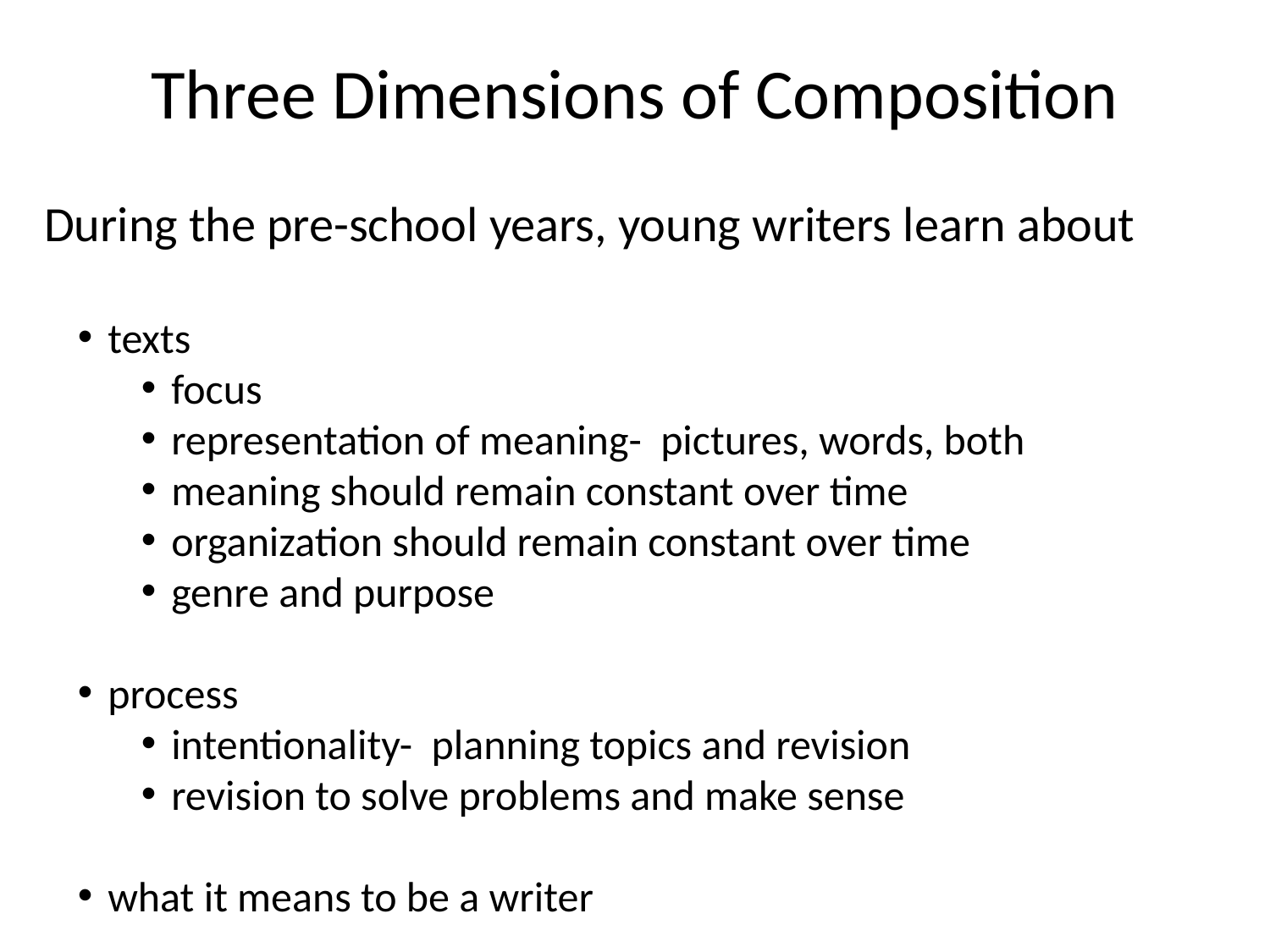

Three Dimensions of Composition

During the pre-school years, young writers learn about

texts
focus
representation of meaning-  pictures, words, both
meaning should remain constant over time
organization should remain constant over time
genre and purpose

process
intentionality-  planning topics and revision
revision to solve problems and make sense

what it means to be a writer